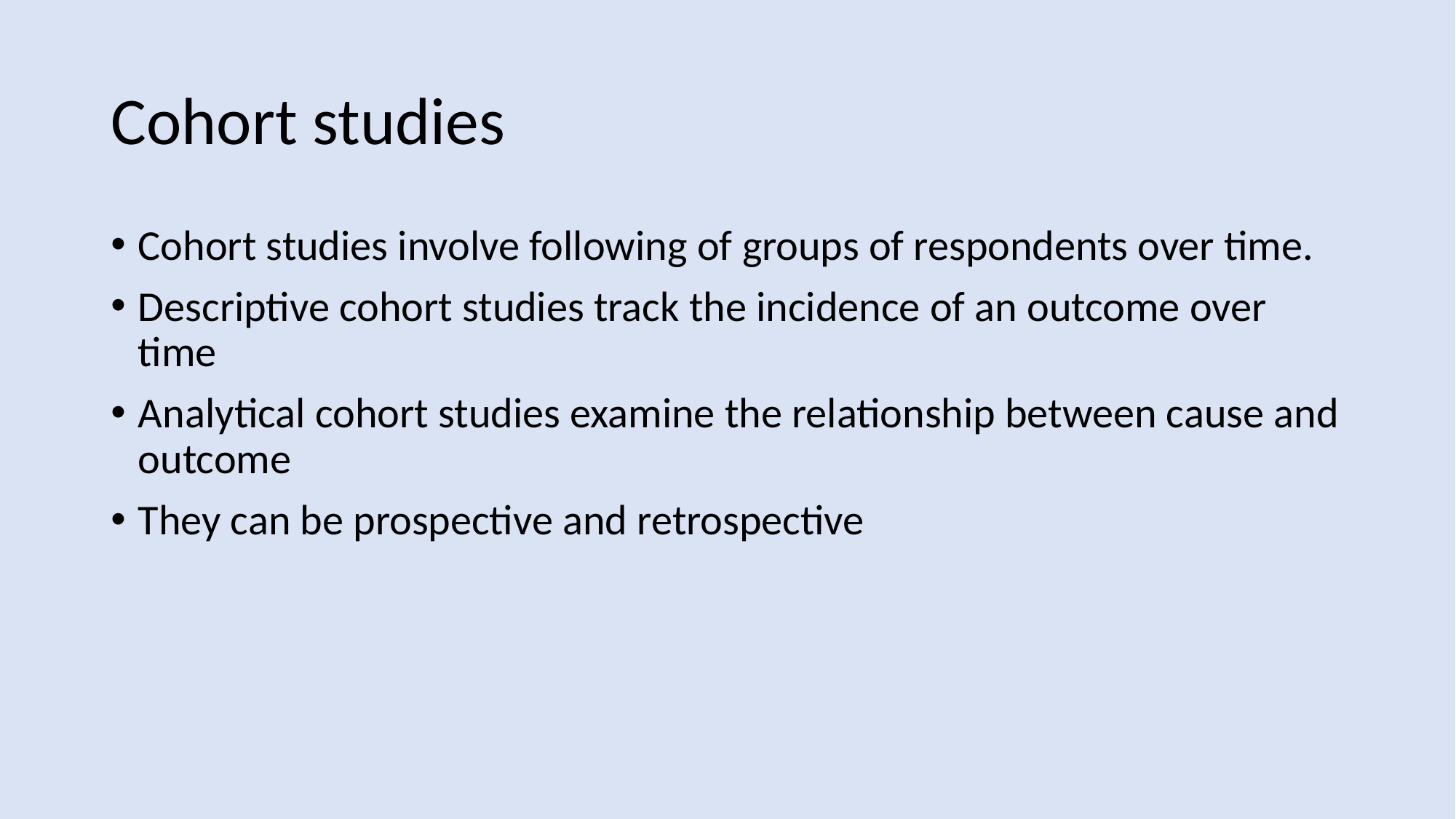

# Cohort studies
Cohort studies involve following of groups of respondents over time.
Descriptive cohort studies track the incidence of an outcome over time
Analytical cohort studies examine the relationship between cause and outcome
They can be prospective and retrospective